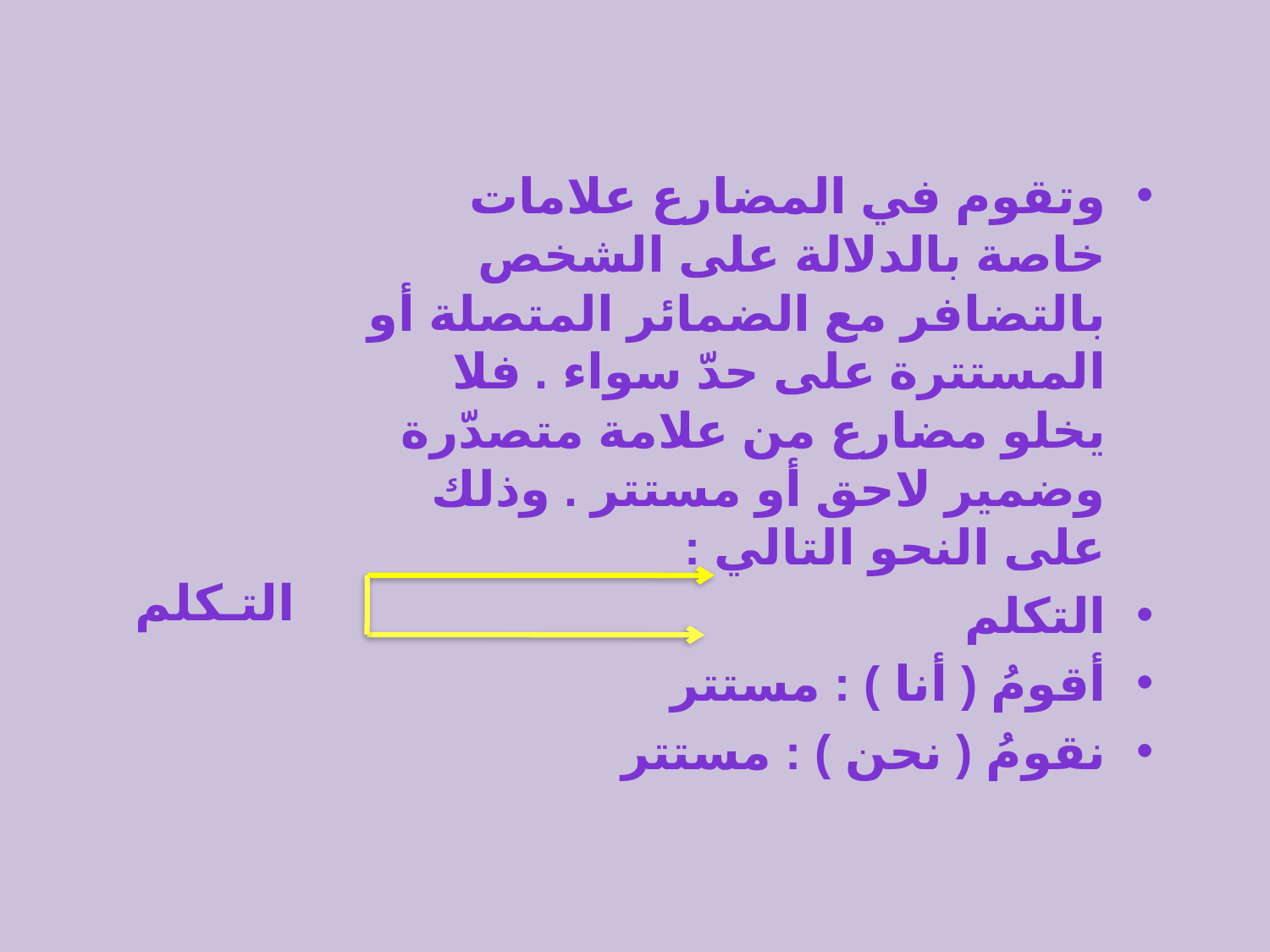

وتقوم في المضارع علامات خاصة بالدلالة على الشخص بالتضافر مع الضمائر المتصلة أو المستترة على حدّ سواء . فلا يخلو مضارع من علامة متصدّرة وضمير لاحق أو مستتر . وذلك على النحو التالي :
التكلم
أقومُ ( أنا ) : مستتر
نقومُ ( نحن ) : مستتر
التـكلم